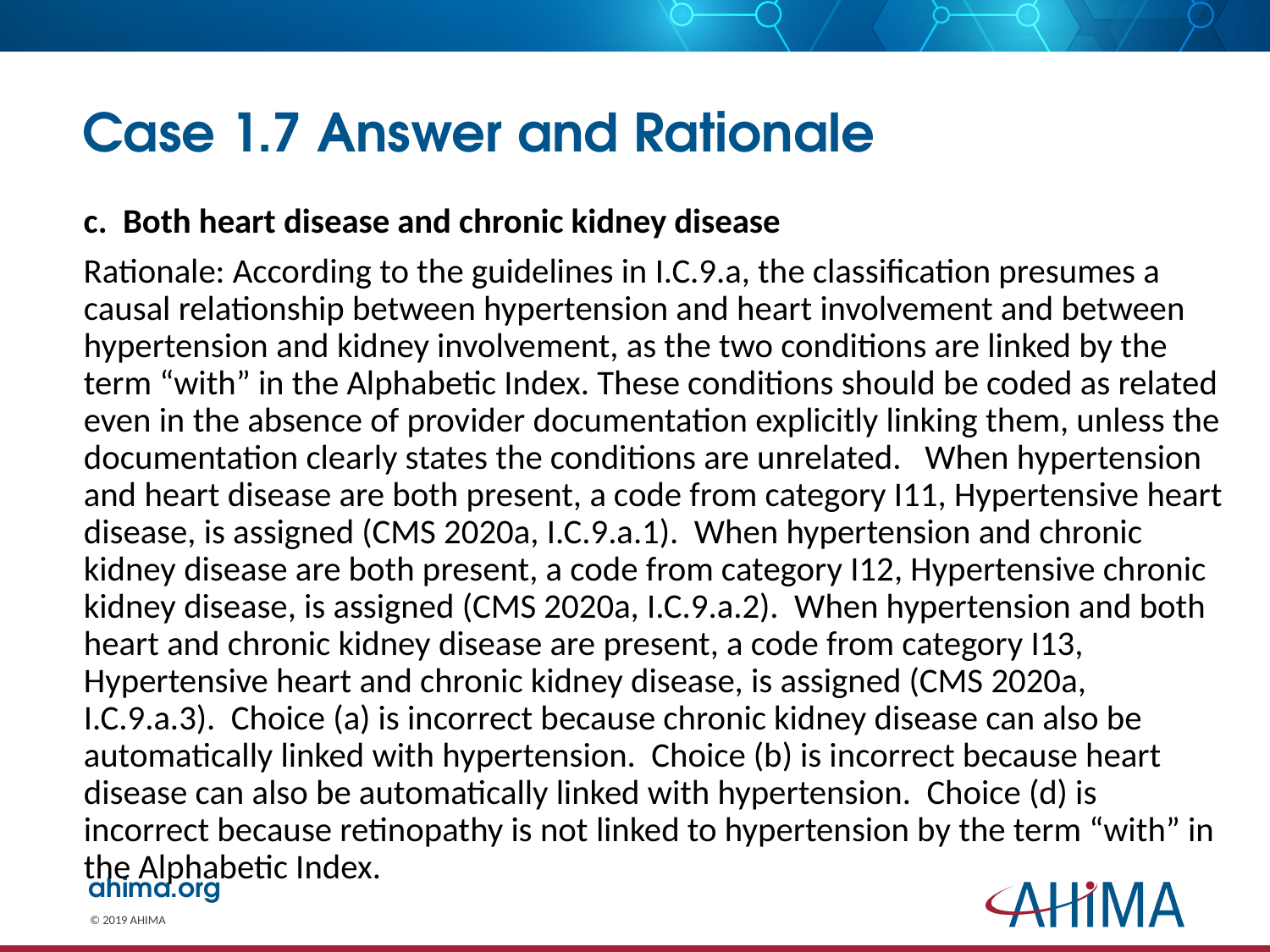

# Case 1.7 Answer and Rationale
c.  Both heart disease and chronic kidney disease
Rationale: According to the guidelines in I.C.9.a, the classification presumes a causal relationship between hypertension and heart involvement and between hypertension and kidney involvement, as the two conditions are linked by the term “with” in the Alphabetic Index. These conditions should be coded as related even in the absence of provider documentation explicitly linking them, unless the documentation clearly states the conditions are unrelated.   When hypertension and heart disease are both present, a code from category I11, Hypertensive heart disease, is assigned (CMS 2020a, I.C.9.a.1).  When hypertension and chronic kidney disease are both present, a code from category I12, Hypertensive chronic kidney disease, is assigned (CMS 2020a, I.C.9.a.2).  When hypertension and both heart and chronic kidney disease are present, a code from category I13, Hypertensive heart and chronic kidney disease, is assigned (CMS 2020a, I.C.9.a.3).  Choice (a) is incorrect because chronic kidney disease can also be automatically linked with hypertension.  Choice (b) is incorrect because heart disease can also be automatically linked with hypertension.  Choice (d) is incorrect because retinopathy is not linked to hypertension by the term “with” in the Alphabetic Index.